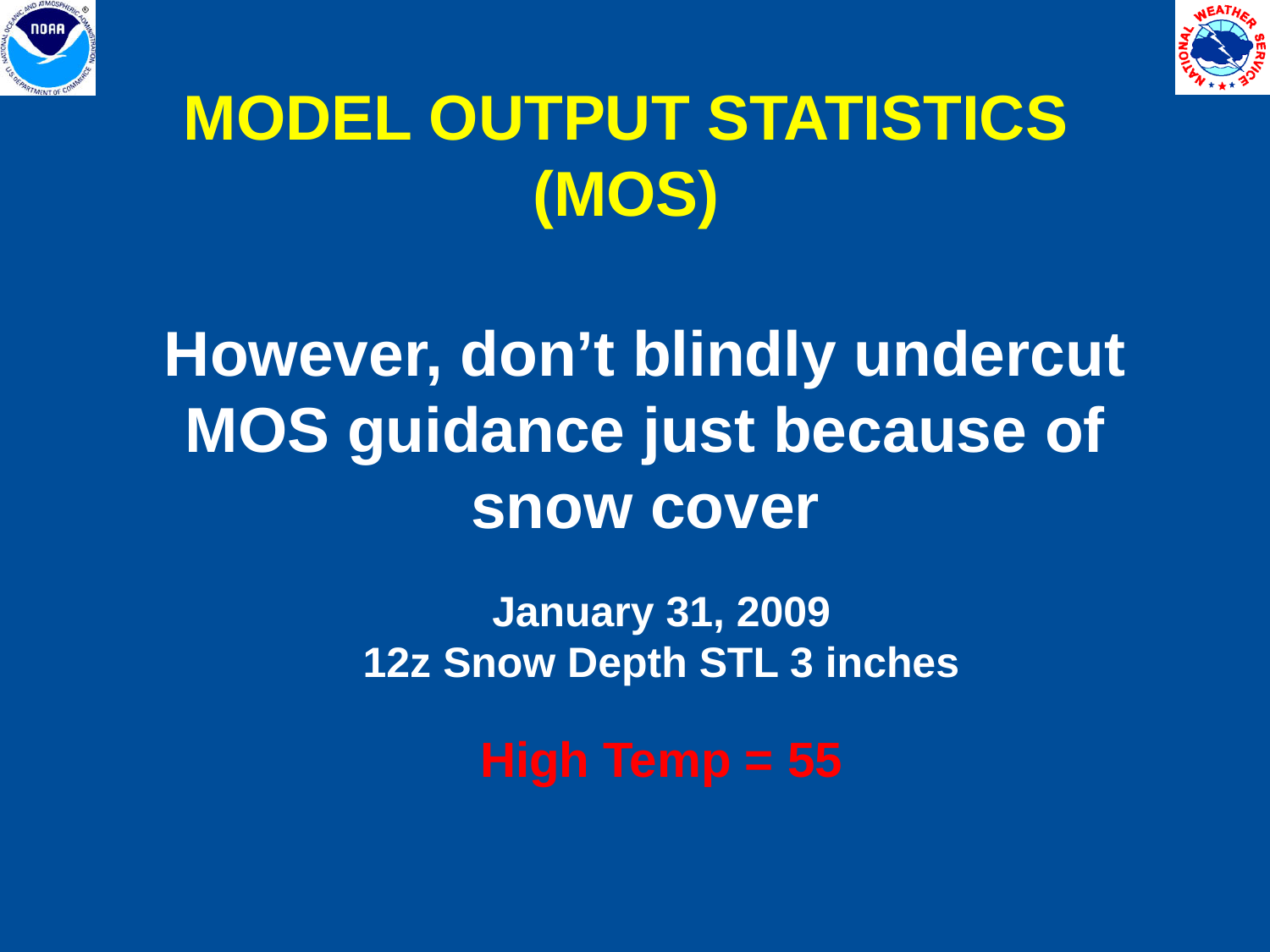

MODEL OUTPUT STATISTICS (MOS)
However, don’t blindly undercut MOS guidance just because of snow cover

January 31, 2009
12z Snow Depth STL 3 inches

High Temp = 55